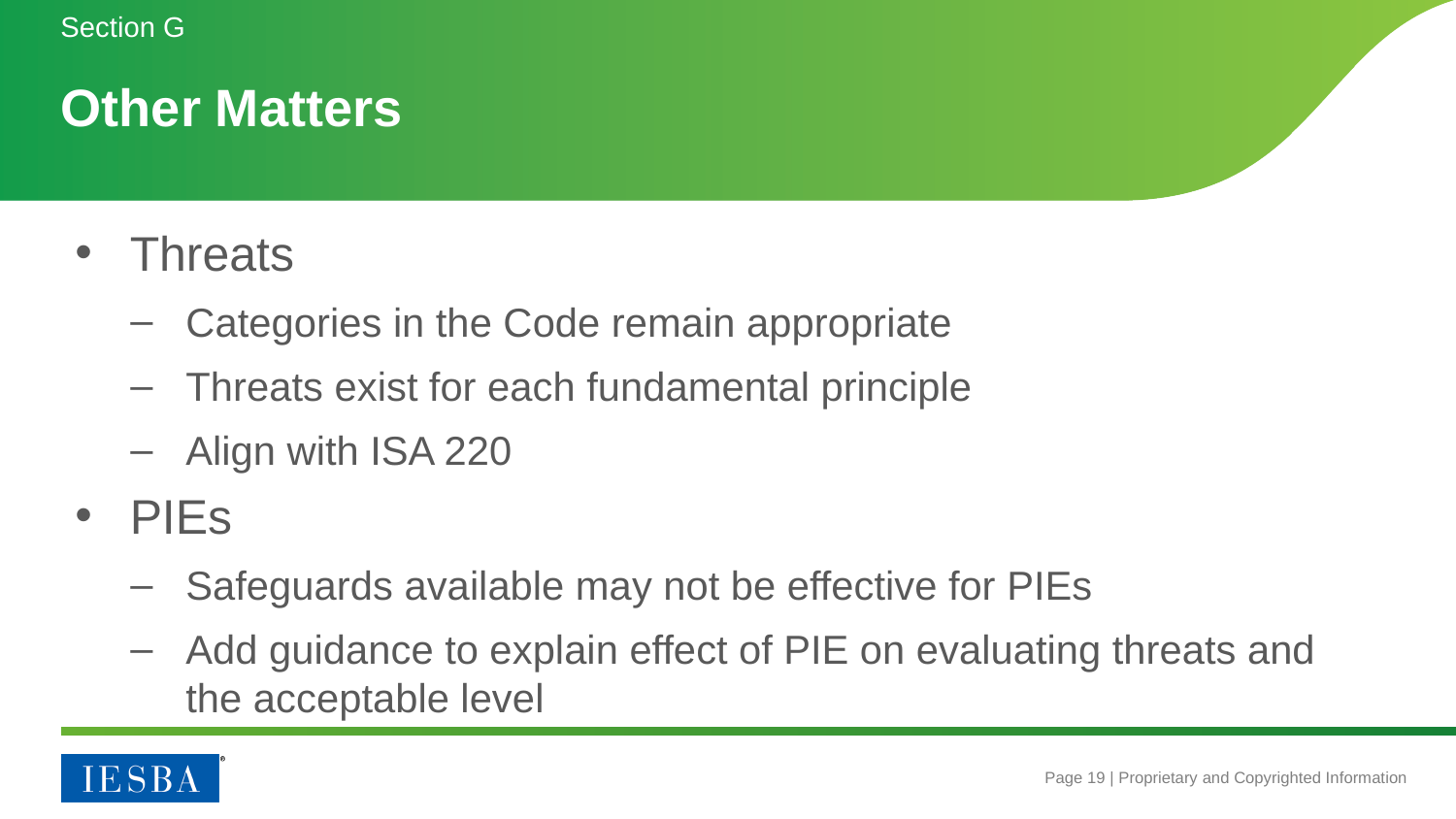

Section G
# Other Matters
Threats
Categories in the Code remain appropriate
Threats exist for each fundamental principle
Align with ISA 220
PIEs
Safeguards available may not be effective for PIEs
Add guidance to explain effect of PIE on evaluating threats and the acceptable level